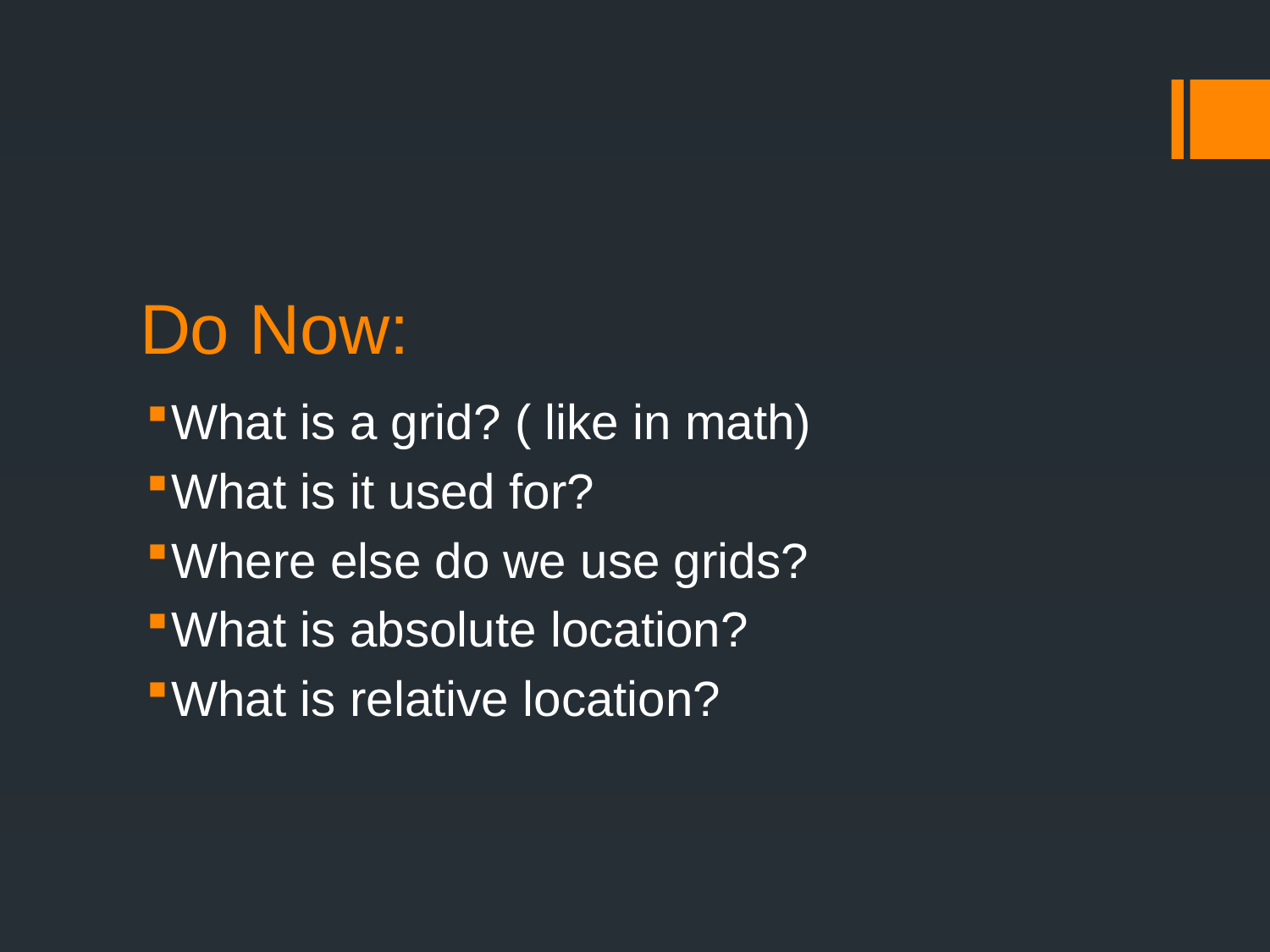

# Do Now:
What is a grid? ( like in math)
What is it used for?
Where else do we use grids?
What is absolute location?
What is relative location?